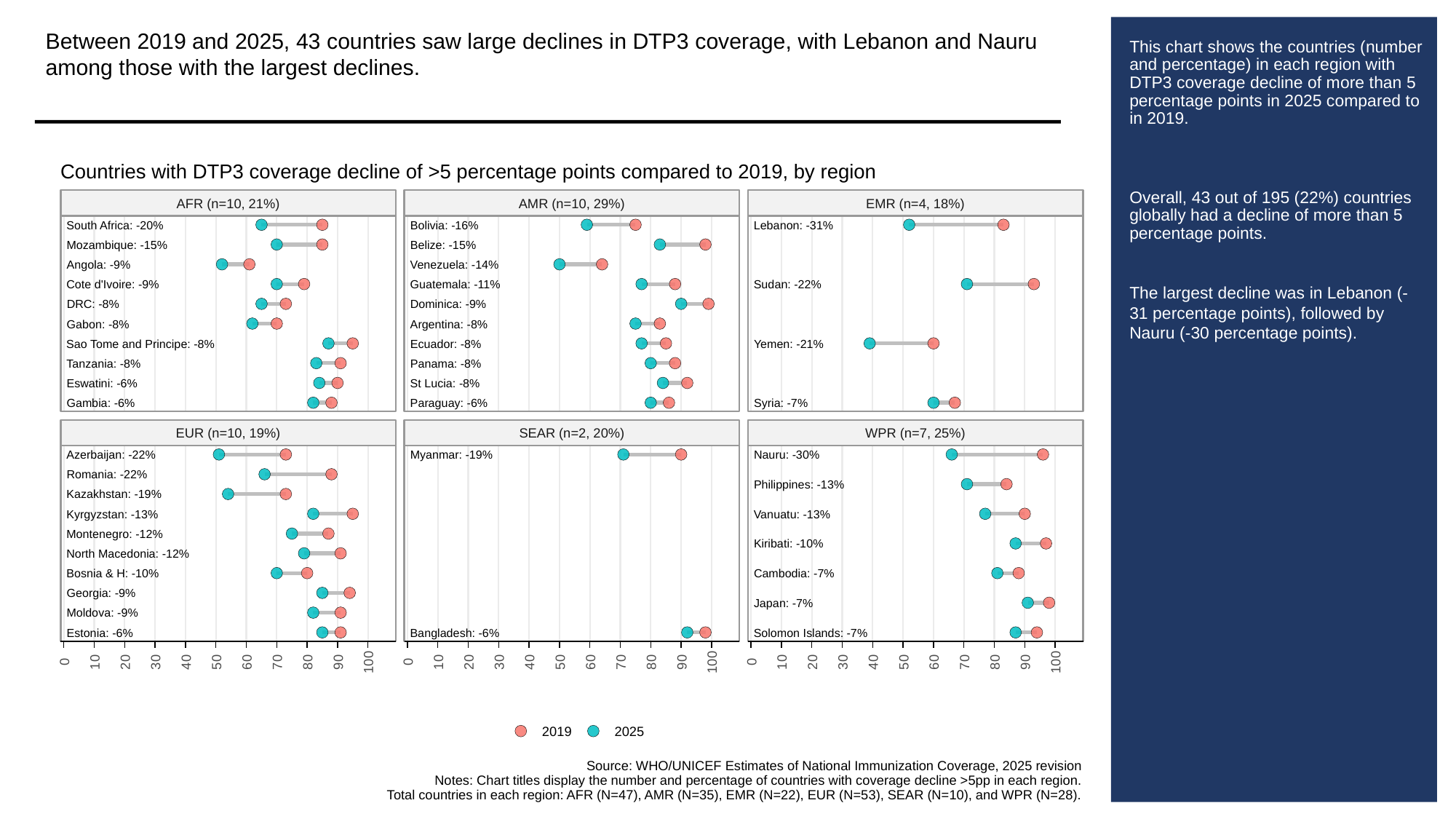

Between 2019 and 2025, 43 countries saw large declines in DTP3 coverage, with Lebanon and Nauru among those with the largest declines.
# This chart shows the countries (number and percentage) in each region with DTP3 coverage decline of more than 5 percentage points in 2025 compared to in 2019.

Overall, 43 out of 195 (22%) countries globally had a decline of more than 5 percentage points.

The largest decline was in Lebanon (-31 percentage points), followed by Nauru (-30 percentage points).

Countries with DTP3 coverage decline of >5 percentage points compared to 2019, by region

AFR (n=10, 21%)
AMR (n=10, 29%)
EMR (n=4, 18%)

South Africa: -20%
Bolivia: -16%
Lebanon: -31%

Mozambique: -15%
Belize: -15%

Angola: -9%
Venezuela: -14%

Cote d'Ivoire: -9%
Guatemala: -11%
Sudan: -22%

DRC: -8%
Dominica: -9%

Gabon: -8%
Argentina: -8%

Sao Tome and Principe: -8%
Ecuador: -8%
Yemen: -21%

Tanzania: -8%
Panama: -8%

Eswatini: -6%
St Lucia: -8%

Gambia: -6%
Paraguay: -6%
Syria: -7%

EUR (n=10, 19%)
SEAR (n=2, 20%)
WPR (n=7, 25%)

Azerbaijan: -22%
Myanmar: -19%
Nauru: -30%

Romania: -22%

Philippines: -13%

Kazakhstan: -19%

Kyrgyzstan: -13%
Vanuatu: -13%

Montenegro: -12%

Kiribati: -10%

North Macedonia: -12%

Bosnia & H: -10%
Cambodia: -7%

Georgia: -9%

Japan: -7%

Moldova: -9%

Estonia: -6%
Bangladesh: -6%
Solomon Islands: -7%

0
10
20
30
40
50
60
70
80
90
100
0
10
20
30
40
50
60
70
80
90
100
0
10
20
30
40
50
60
70
80
90
100

2019
2025
Source: WHO/UNICEF Estimates of National Immunization Coverage, 2025 revision
Notes: Chart titles display the number and percentage of countries with coverage decline >5pp in each region.
Total countries in each region: AFR (N=47), AMR (N=35), EMR (N=22), EUR (N=53), SEAR (N=10), and WPR (N=28).